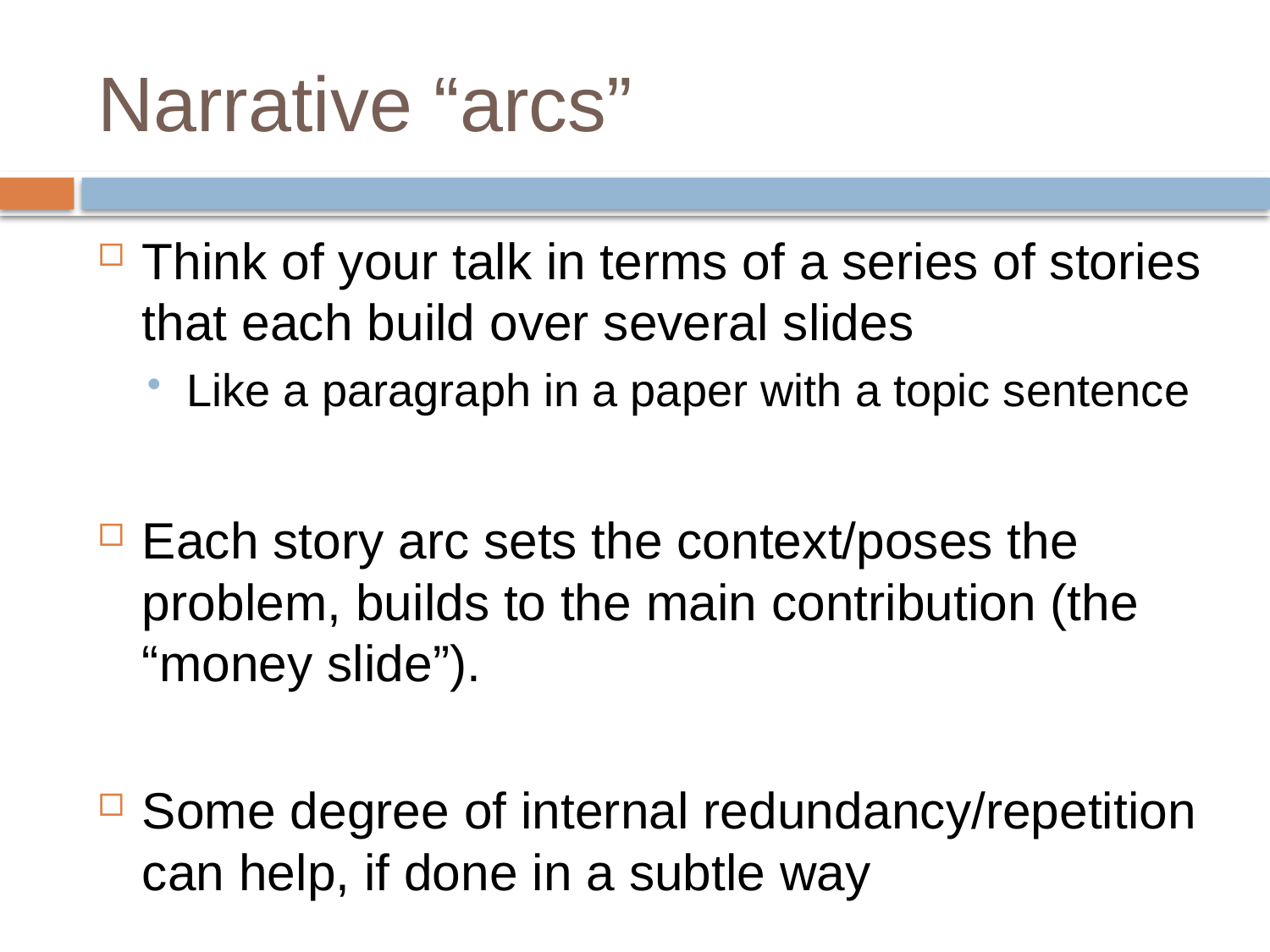

# Narrative “arcs”
Think of your talk in terms of a series of stories that each build over several slides
Like a paragraph in a paper with a topic sentence

Each story arc sets the context/poses the problem, builds to the main contribution (the “money slide”).

Some degree of internal redundancy/repetition can help, if done in a subtle way